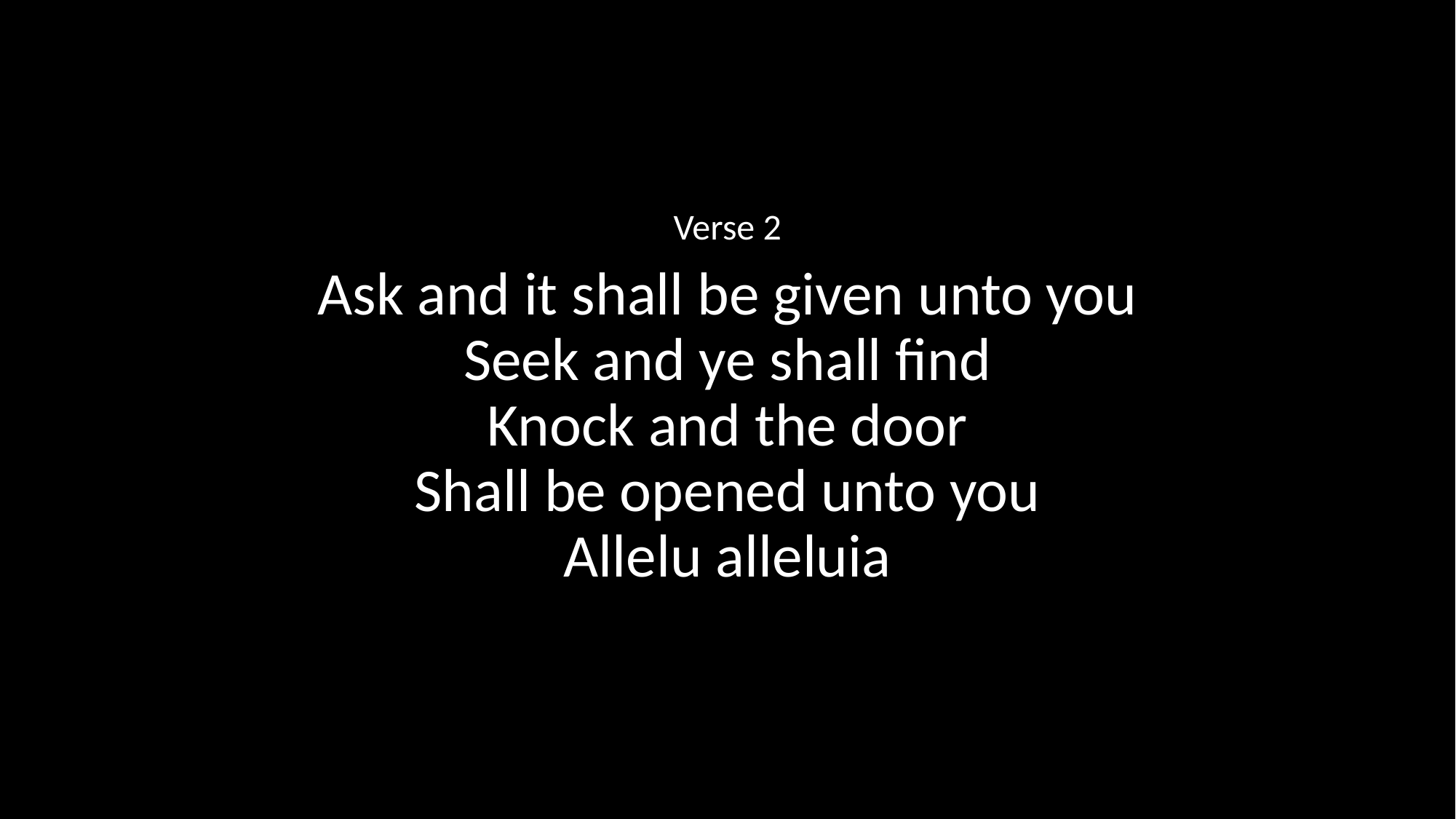

Verse 2
Ask and it shall be given unto you
Seek and ye shall find
Knock and the door
Shall be opened unto you
Allelu alleluia